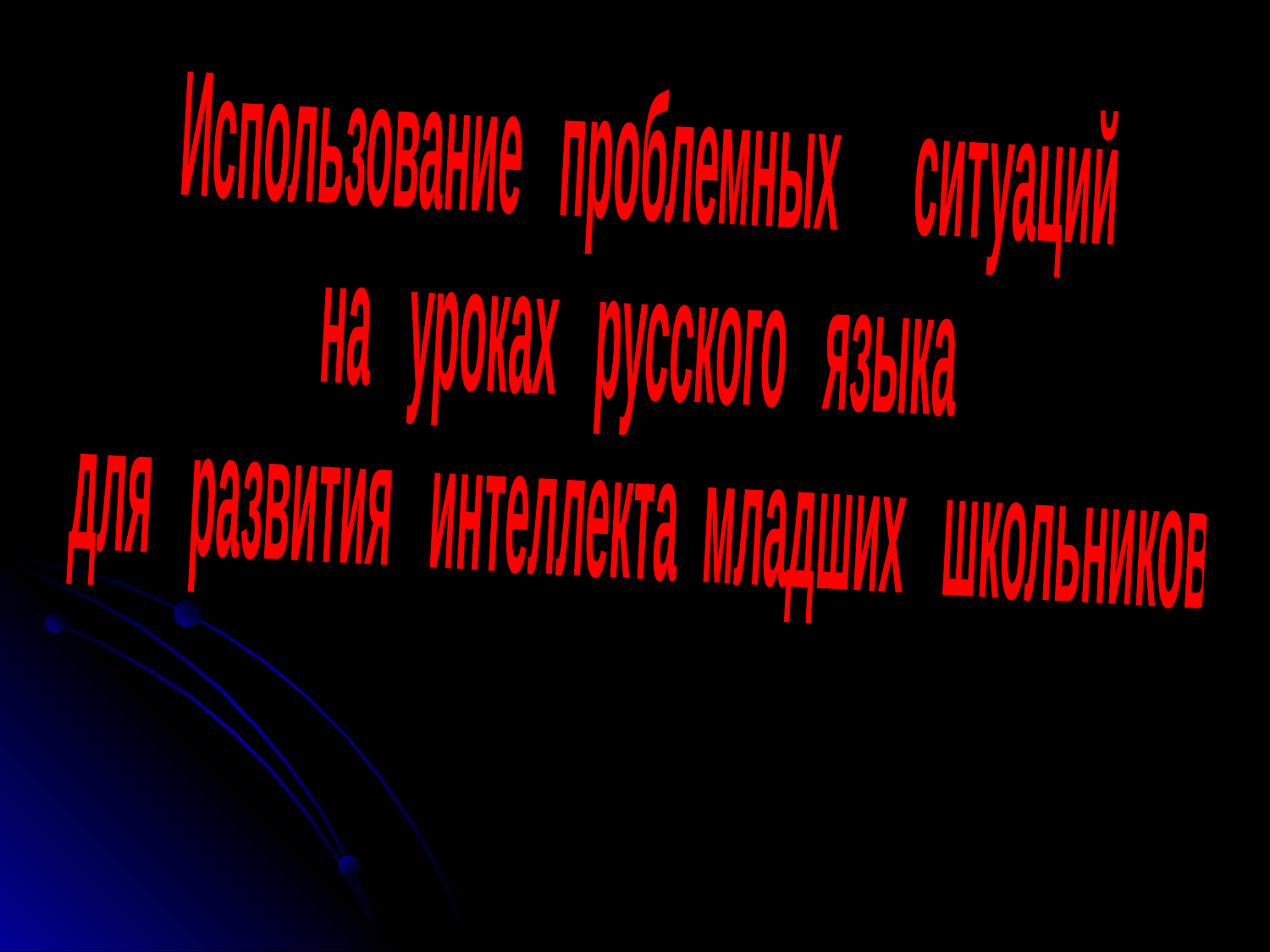

Использование   проблемных      ситуаций
на   уроках   русского   языка
 для   развития   интеллекта  младших   школьников
Кандыкова Елена Николаевна
учитель начальных классов
МБОУ "СОШ № 11"
город Абакан